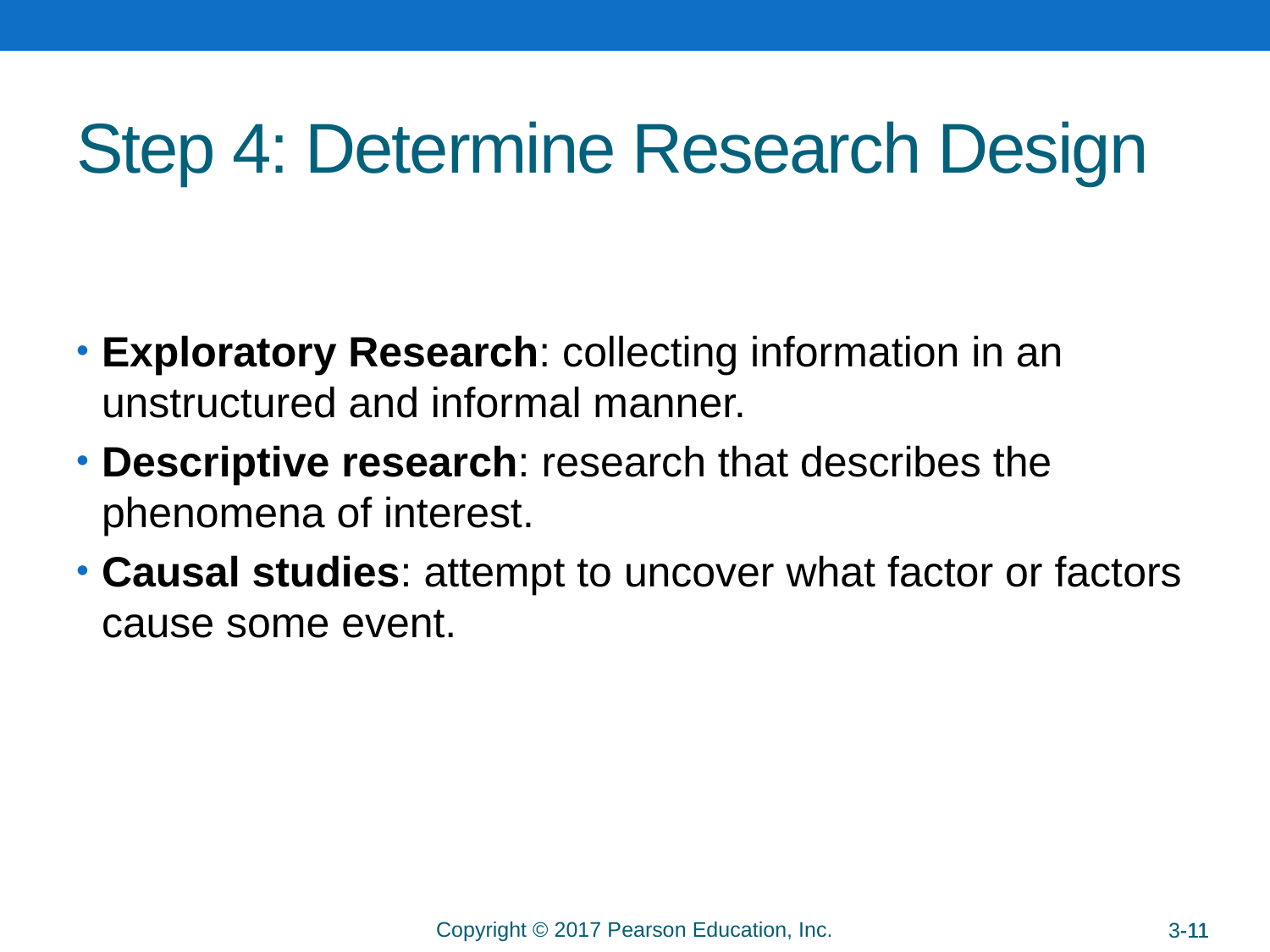

# Step 4: Determine Research Design
Exploratory Research: collecting information in an unstructured and informal manner.
Descriptive research: research that describes the phenomena of interest.
Causal studies: attempt to uncover what factor or factors cause some event.